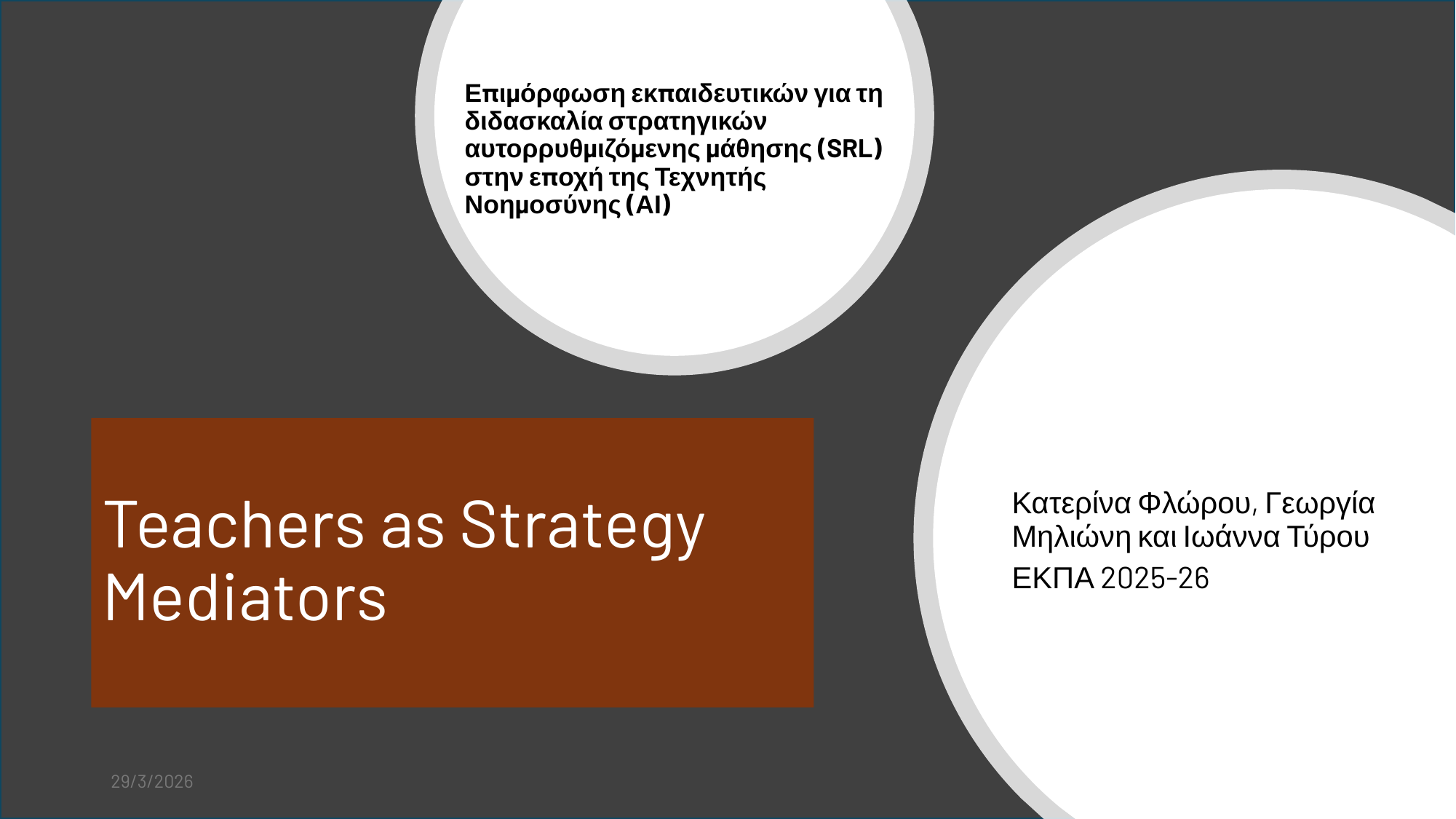

Επιμόρφωση εκπαιδευτικών για τη διδασκαλία στρατηγικών αυτορρυθμιζόμενης μάθησης (SRL) στην εποχή της Τεχνητής Νοημοσύνης (ΑΙ)

Κατερίνα Φλώρου, Γεωργία Μηλιώνη και Ιωάννα Τύρου
ΕΚΠΑ 2025-26
# Teachers as Strategy Mediators
29/3/2026
1